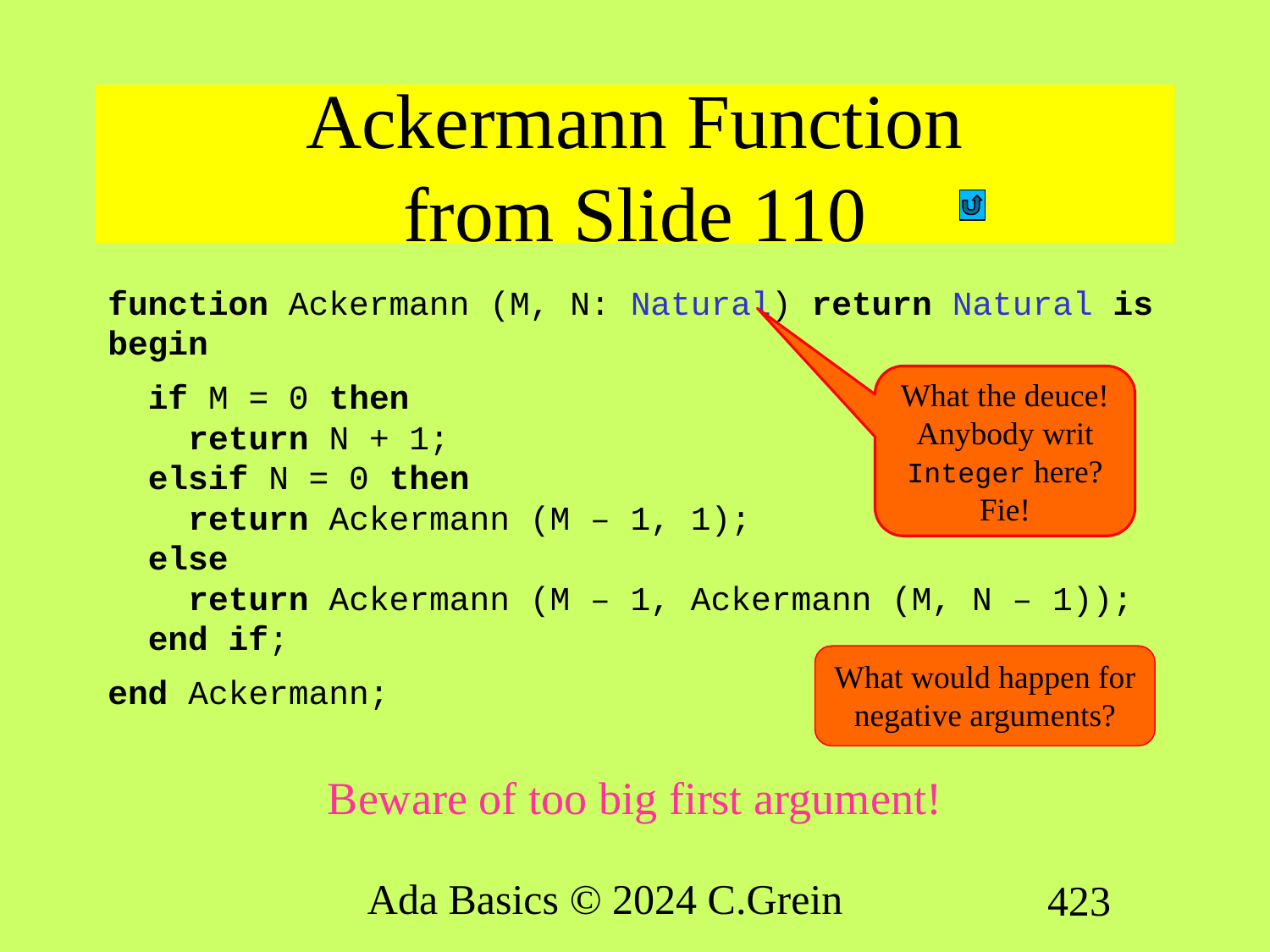

# Ackermann Function from Slide 110

function Ackermann (M, N: Natural) return Natural is
begin
  if M = 0 then
    return N + 1;
  elsif N = 0 then
    return Ackermann (M – 1, 1);
  else
    return Ackermann (M – 1, Ackermann (M, N – 1));
  end if;
end Ackermann;

Beware of too big first argument!
What the deuce!
Anybody writ Integer here?
Fie!
What would happen for negative arguments?
Ada Basics © 2024 C.Grein
423